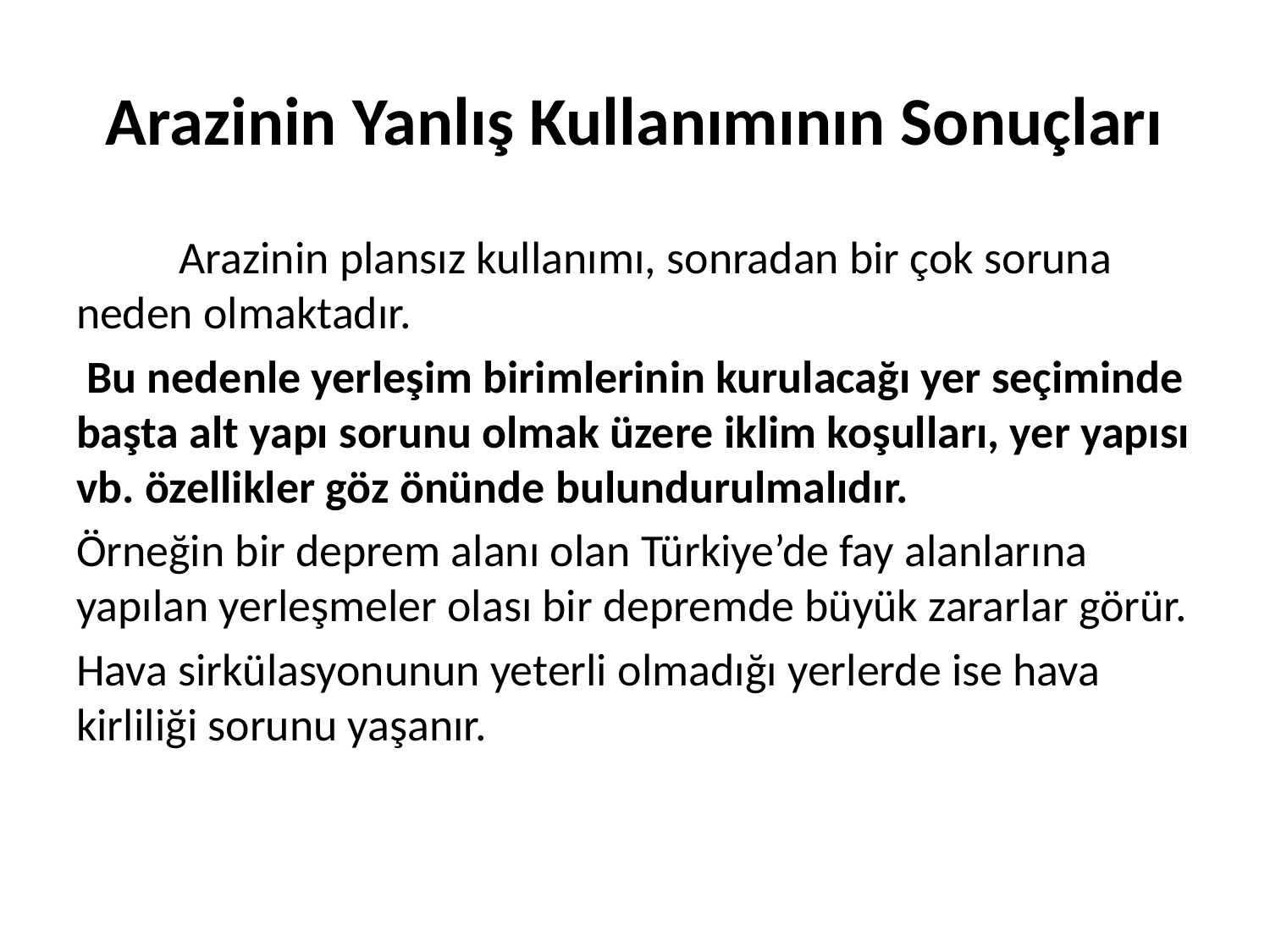

# Arazinin Yanlış Kullanımının Sonuçları
	Arazinin plansız kullanımı, sonradan bir çok soruna neden olmaktadır.
 Bu nedenle yerleşim birimlerinin kurulacağı yer seçiminde başta alt yapı sorunu olmak üzere iklim koşulları, yer yapısı vb. özellikler göz önünde bulundurulmalıdır.
Örneğin bir deprem alanı olan Türkiye’de fay alanlarına yapılan yerleşmeler olası bir depremde büyük zararlar görür.
Hava sirkülasyonunun yeterli olmadığı yerlerde ise hava kirliliği sorunu yaşanır.